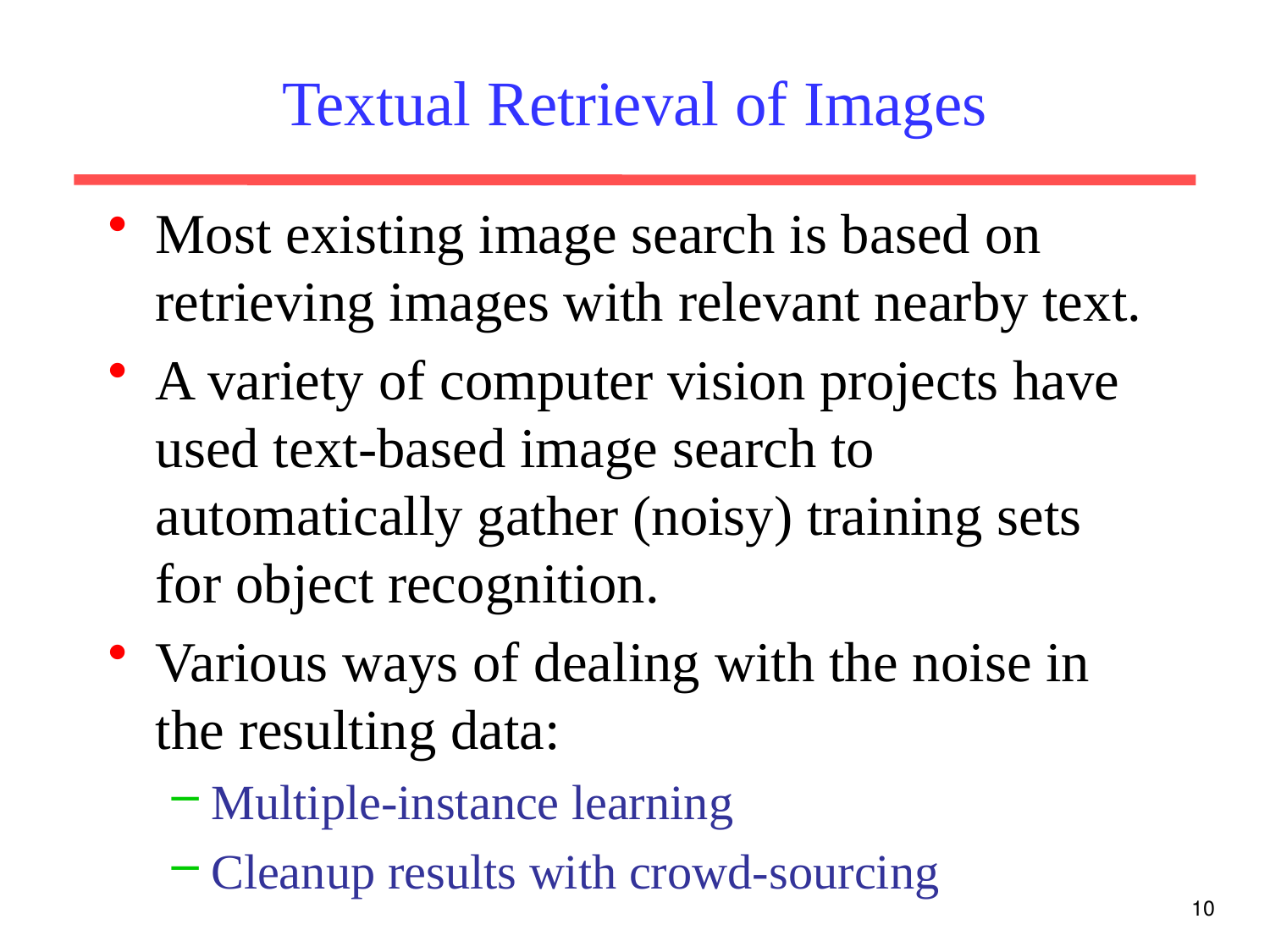

# Textual Retrieval of Images
Most existing image search is based on retrieving images with relevant nearby text.
A variety of computer vision projects have used text-based image search to automatically gather (noisy) training sets for object recognition.
Various ways of dealing with the noise in the resulting data:
Multiple-instance learning
Cleanup results with crowd-sourcing
10